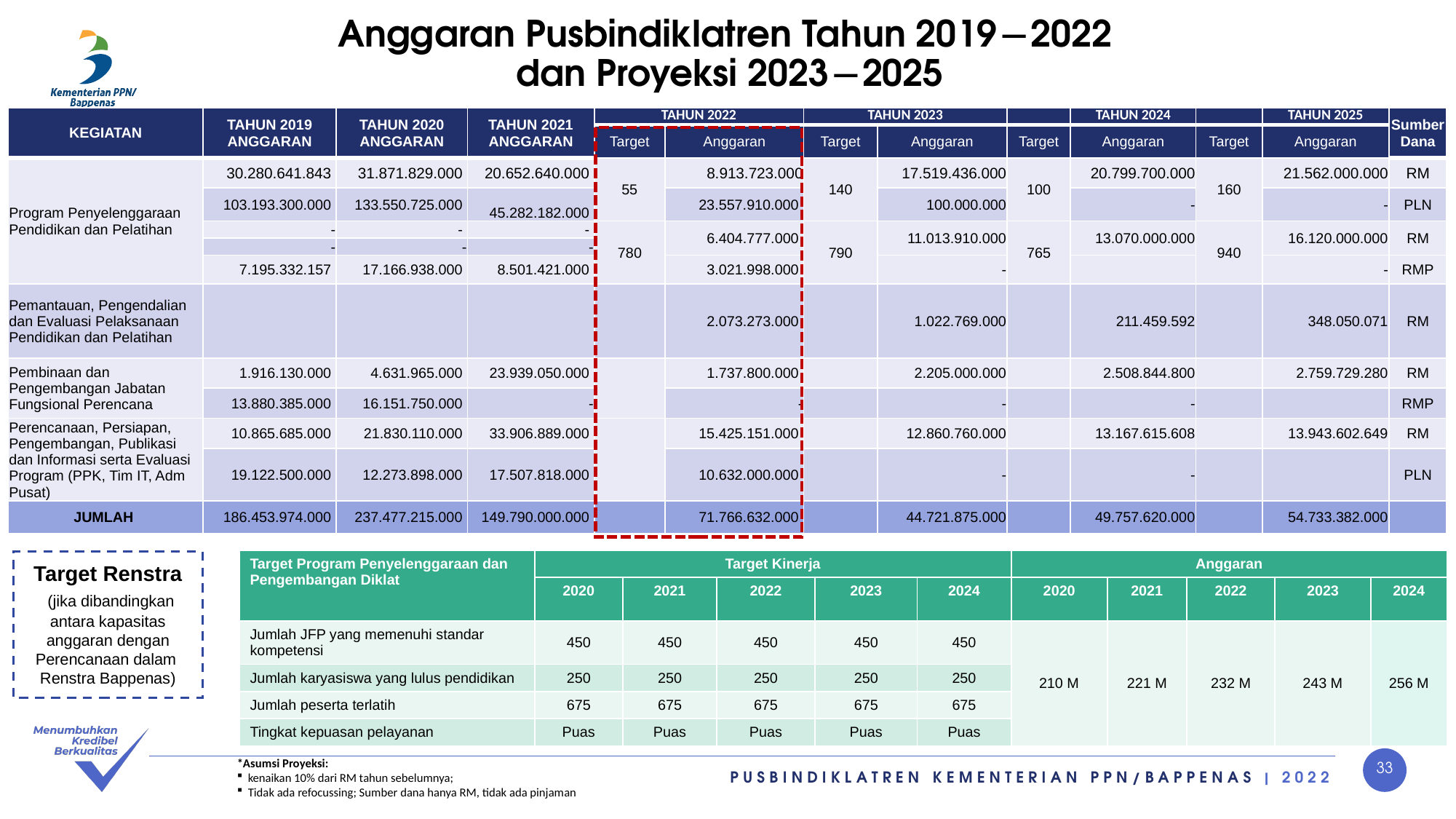

# Anggaran Pusbindiklatren Tahun 2019―2022 dan Proyeksi 2023―2025
| KEGIATAN | TAHUN 2019 ANGGARAN | TAHUN 2020 ANGGARAN | TAHUN 2021 ANGGARAN | TAHUN 2022 |  | TAHUN 2023 | TAHUN 2023 |  | TAHUN 2024 |  | TAHUN 2025 | Sumber Dana |
| --- | --- | --- | --- | --- | --- | --- | --- | --- | --- | --- | --- | --- |
| RO | ANGGARAN | ANGGARAN | ANGGARAN | Target | Anggaran | Target | Anggaran | Target | Anggaran | Target | Anggaran |  |
| Program Penyelenggaraan Pendidikan dan Pelatihan | 30.280.641.843 | 31.871.829.000 | 20.652.640.000 | 55 | 8.913.723.000 | 140 | 17.519.436.000 | 100 | 20.799.700.000 | 160 | 21.562.000.000 | RM |
|  | 103.193.300.000 | 133.550.725.000 | 45.282.182.000 |  | 23.557.910.000 |  | 100.000.000 |  | - |  | - | PLN |
|  | - | - | - | 780 | 6.404.777.000 | 790 | 11.013.910.000 | 765 | 13.070.000.000 | 940 | 16.120.000.000 | RM |
|  | - | - | - |  |  |  |  |  |  |  |  |  |
|  | 7.195.332.157 | 17.166.938.000 | 8.501.421.000 |  | 3.021.998.000 |  | - |  |  |  | - | RMP |
| Pemantauan, Pengendalian dan Evaluasi Pelaksanaan Pendidikan dan Pelatihan |  |  |  |  | 2.073.273.000 |  | 1.022.769.000 |  | 211.459.592 |  | 348.050.071 | RM |
| Pembinaan dan Pengembangan Jabatan Fungsional Perencana | 1.916.130.000 | 4.631.965.000 | 23.939.050.000 |  | 1.737.800.000 |  | 2.205.000.000 |  | 2.508.844.800 |  | 2.759.729.280 | RM |
|  | 13.880.385.000 | 16.151.750.000 | - |  | - |  | - |  | - |  |  | RMP |
| Perencanaan, Persiapan, Pengembangan, Publikasi dan Informasi serta Evaluasi Program (PPK, Tim IT, Adm Pusat) | 10.865.685.000 | 21.830.110.000 | 33.906.889.000 |  | 15.425.151.000 |  | 12.860.760.000 |  | 13.167.615.608 |  | 13.943.602.649 | RM |
|  | 19.122.500.000 | 12.273.898.000 | 17.507.818.000 |  | 10.632.000.000 |  | - |  | - |  |  | PLN |
| JUMLAH | 186.453.974.000 | 237.477.215.000 | 149.790.000.000 |  | 71.766.632.000 |  | 44.721.875.000 |  | 49.757.620.000 |  | 54.733.382.000 |  |

| Target Program Penyelenggaraan dan Pengembangan Diklat | Target Kinerja |  |  |  |  | Anggaran |  |  |  |  |
| --- | --- | --- | --- | --- | --- | --- | --- | --- | --- | --- |
|  | 2020 | 2021 | 2022 | 2023 | 2024 | 2020 | 2021 | 2022 | 2023 | 2024 |
| Jumlah JFP yang memenuhi standar kompetensi | 450 | 450 | 450 | 450 | 450 | 210 M | 221 M | 232 M | 243 M | 256 M |
| Jumlah karyasiswa yang lulus pendidikan | 250 | 250 | 250 | 250 | 250 |  |  |  |  |  |
| Jumlah peserta terlatih | 675 | 675 | 675 | 675 | 675 |  |  |  |  |  |
| Tingkat kepuasan pelayanan | Puas | Puas | Puas | Puas | Puas |  |  |  |  |  |

Target Renstra
 (jika dibandingkan antara kapasitas anggaran dengan Perencanaan dalam
Renstra Bappenas)
33
*Asumsi Proyeksi:
kenaikan 10% dari RM tahun sebelumnya;
Tidak ada refocussing; Sumber dana hanya RM, tidak ada pinjaman